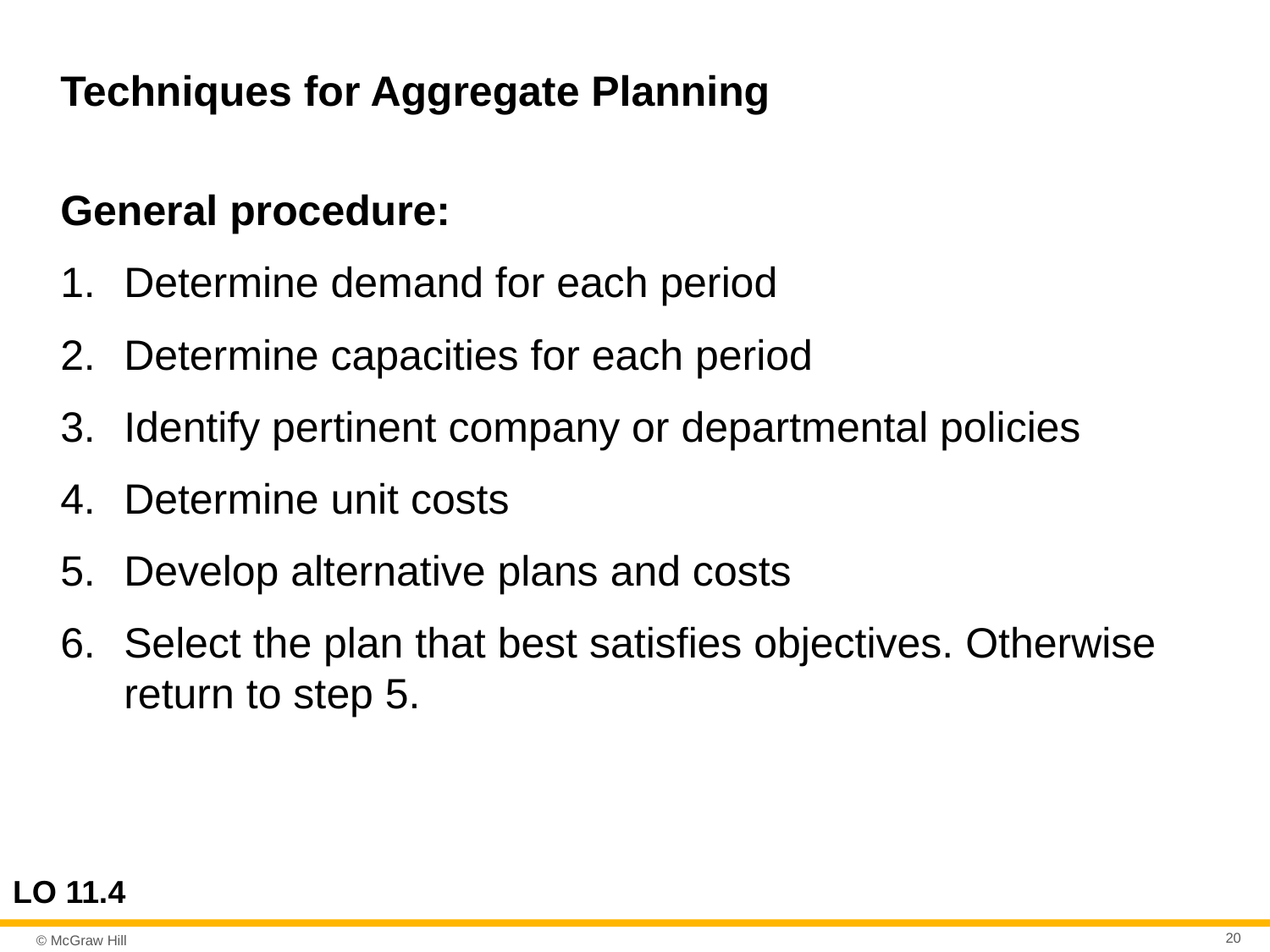

# Techniques for Aggregate Planning
General procedure:
Determine demand for each period
Determine capacities for each period
Identify pertinent company or departmental policies
Determine unit costs
Develop alternative plans and costs
Select the plan that best satisfies objectives. Otherwise return to step 5.
LO 11.4